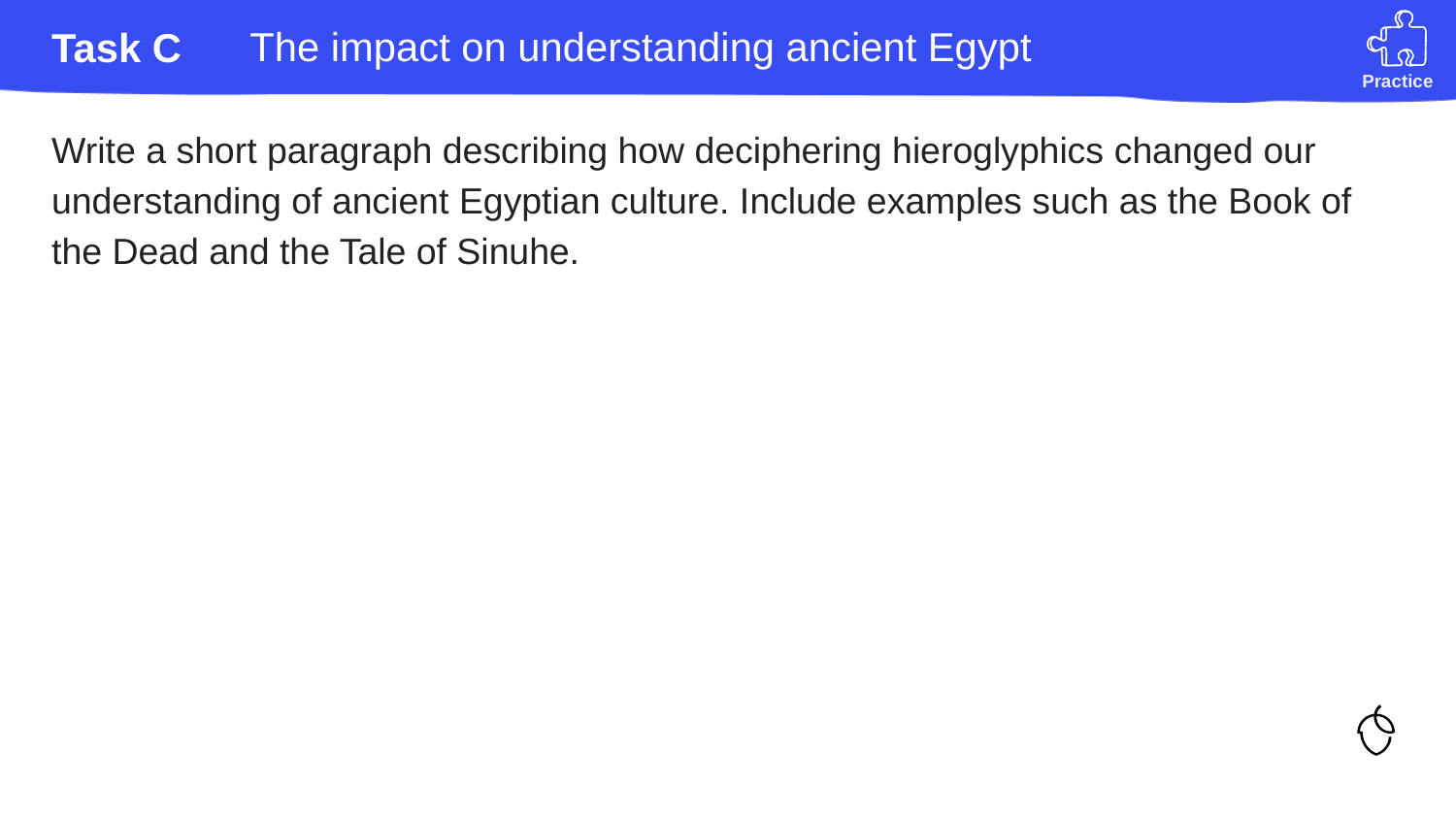

The impact on understanding ancient Egypt

Write a short paragraph describing how deciphering hieroglyphics changed our understanding of ancient Egyptian culture. Include examples such as the Book of the Dead and the Tale of Sinuhe.